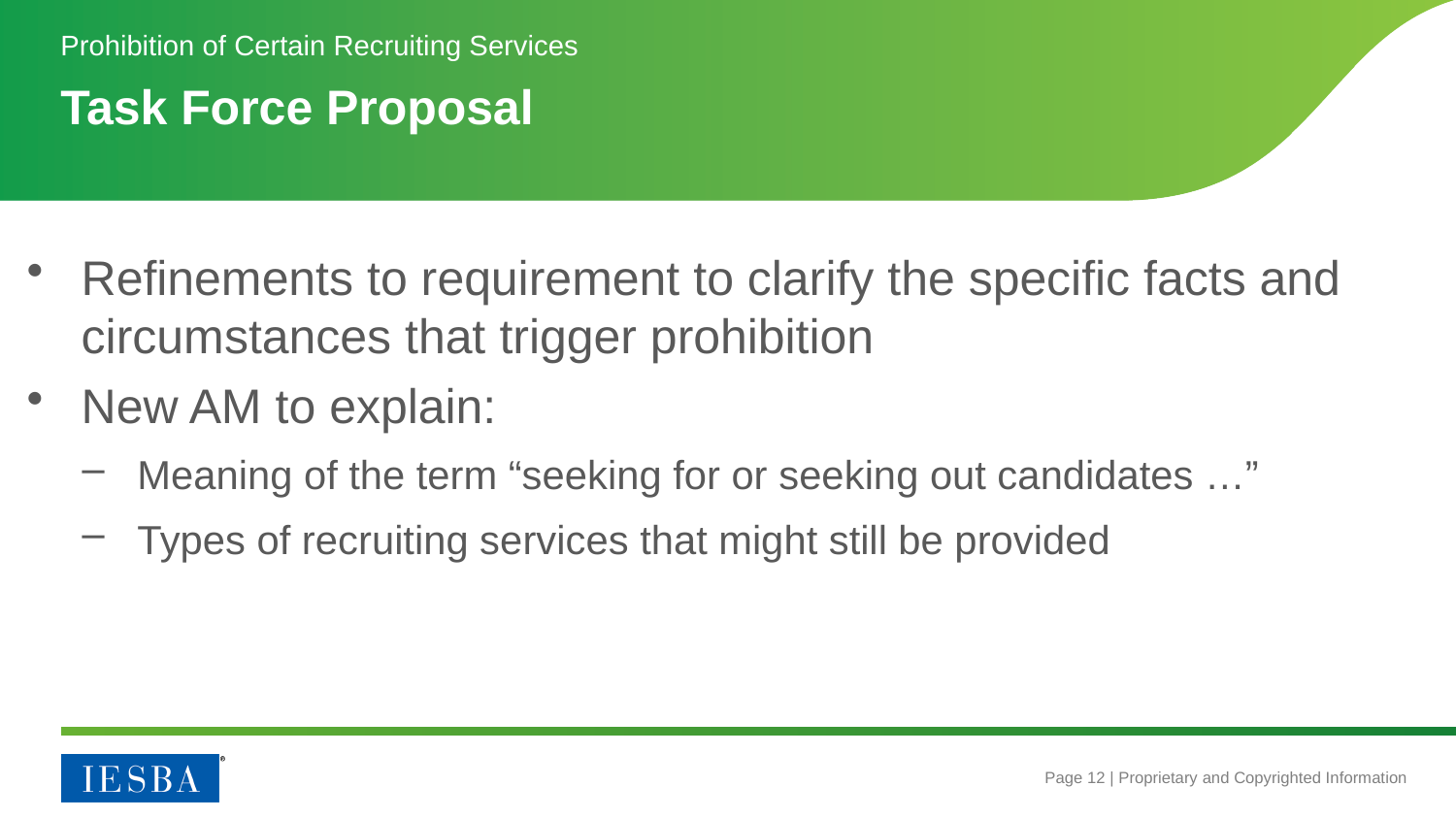

Prohibition of Certain Recruiting Services
# Task Force Proposal
Refinements to requirement to clarify the specific facts and circumstances that trigger prohibition
New AM to explain:
Meaning of the term “seeking for or seeking out candidates …”
Types of recruiting services that might still be provided